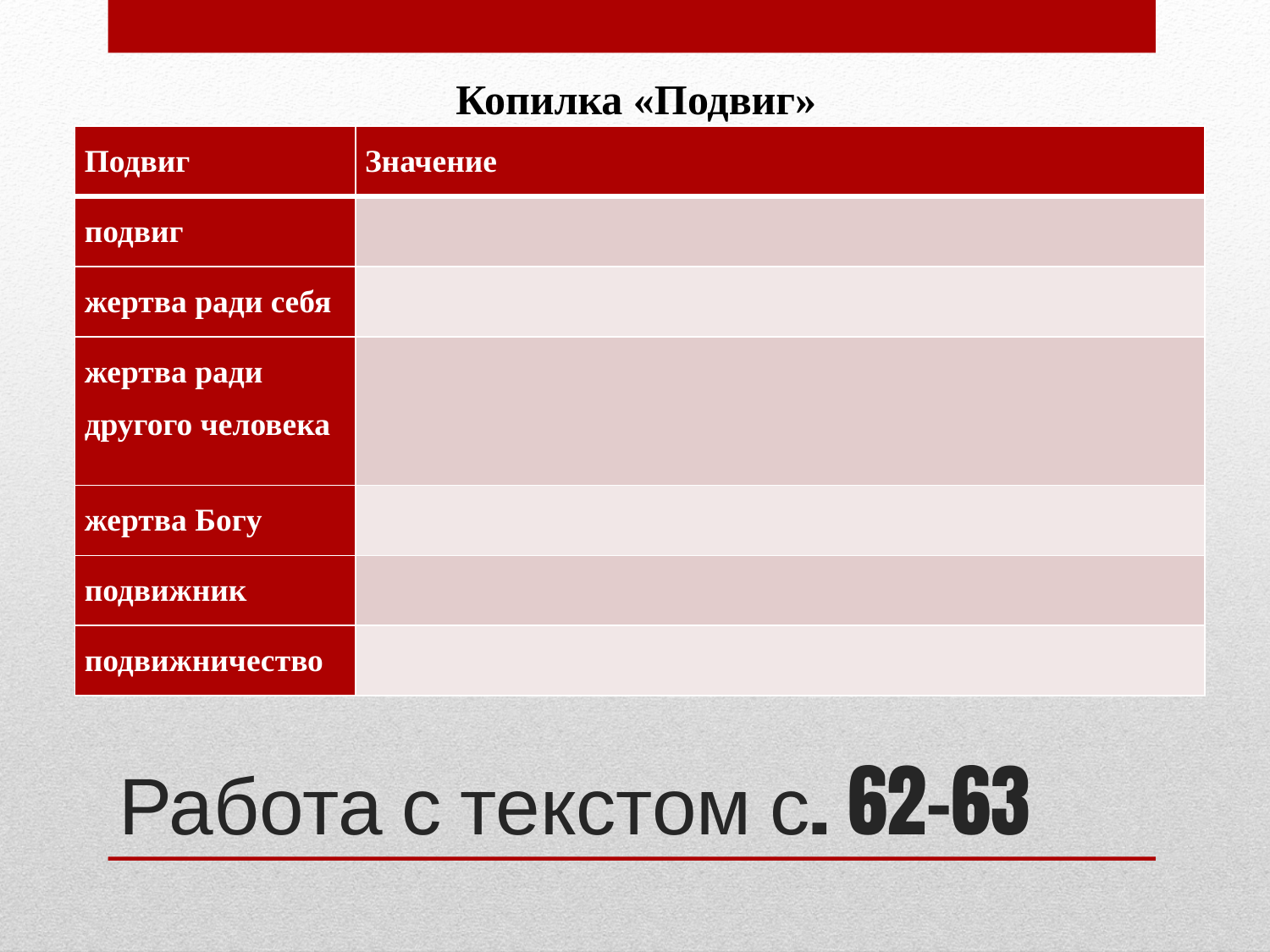

Копилка «Подвиг»
| Подвиг | Значение |
| --- | --- |
| подвиг |  |
| жертва ради себя |  |
| жертва ради другого человека |  |
| жертва Богу |  |
| подвижник |  |
| подвижничество |  |
# Работа с текстом с. 62-63